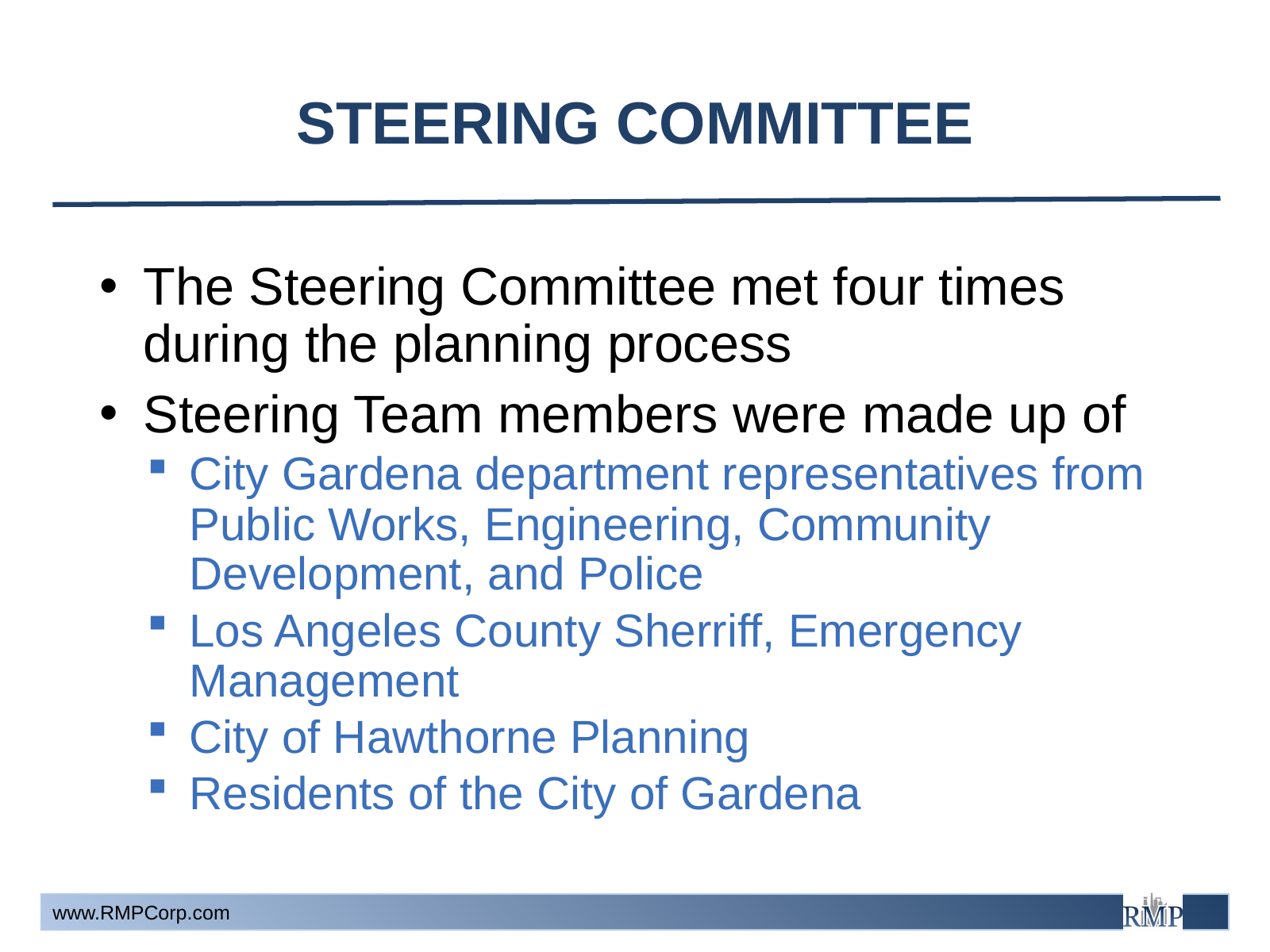

# Steering Committee
The Steering Committee met four times during the planning process
Steering Team members were made up of
City Gardena department representatives from Public Works, Engineering, Community Development, and Police
Los Angeles County Sherriff, Emergency Management
City of Hawthorne Planning
Residents of the City of Gardena